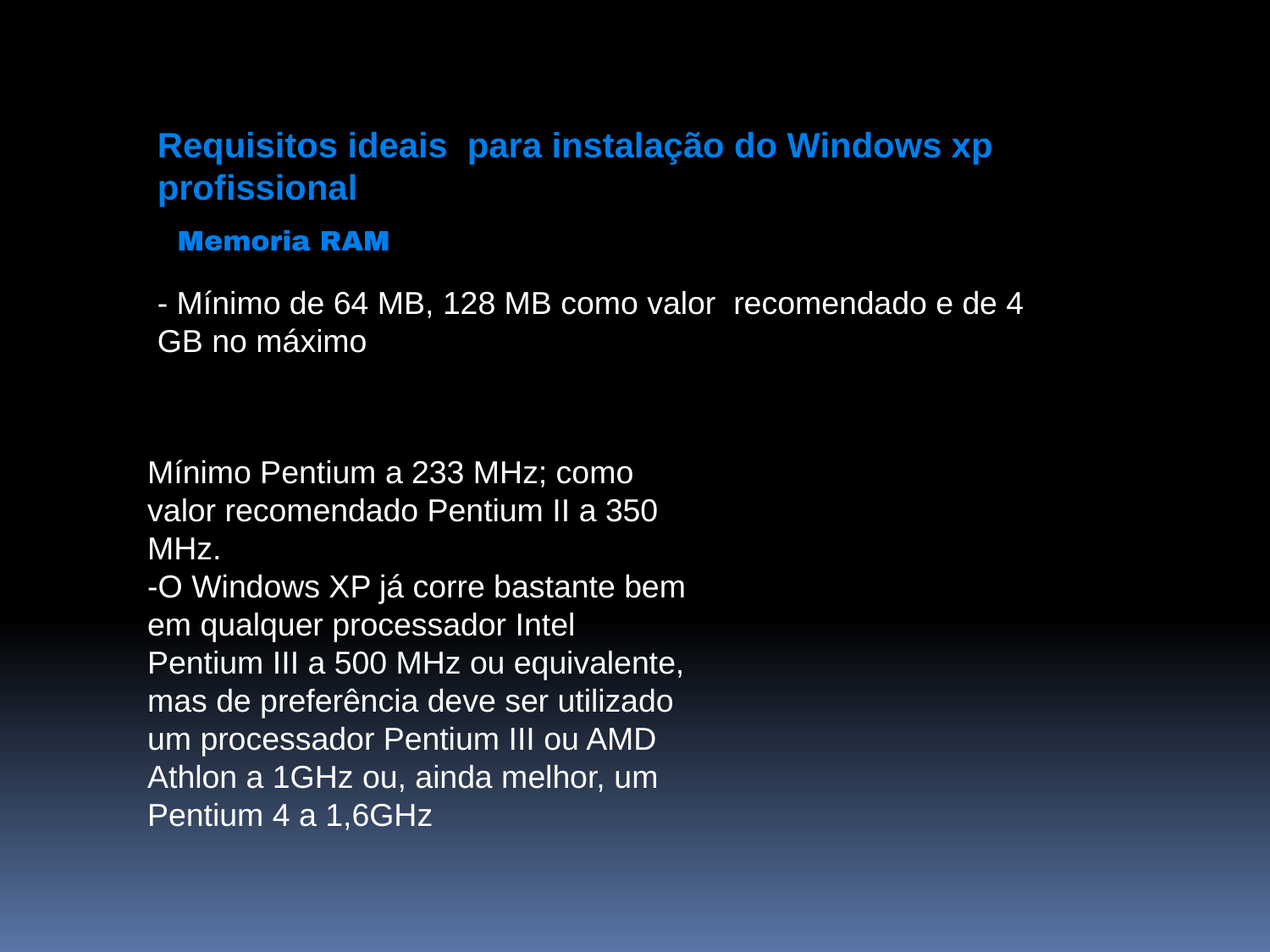

Requisitos ideais  para instalação do Windows xp profissional
Memoria RAM
- Mínimo de 64 MB, 128 MB como valor  recomendado e de 4 GB no máximo

Mínimo Pentium a 233 MHz; como
valor recomendado Pentium II a 350
MHz.
-O Windows XP já corre bastante bem
em qualquer processador Intel
Pentium III a 500 MHz ou equivalente,
mas de preferência deve ser utilizado
um processador Pentium III ou AMD
Athlon a 1GHz ou, ainda melhor, um
Pentium 4 a 1,6GHz